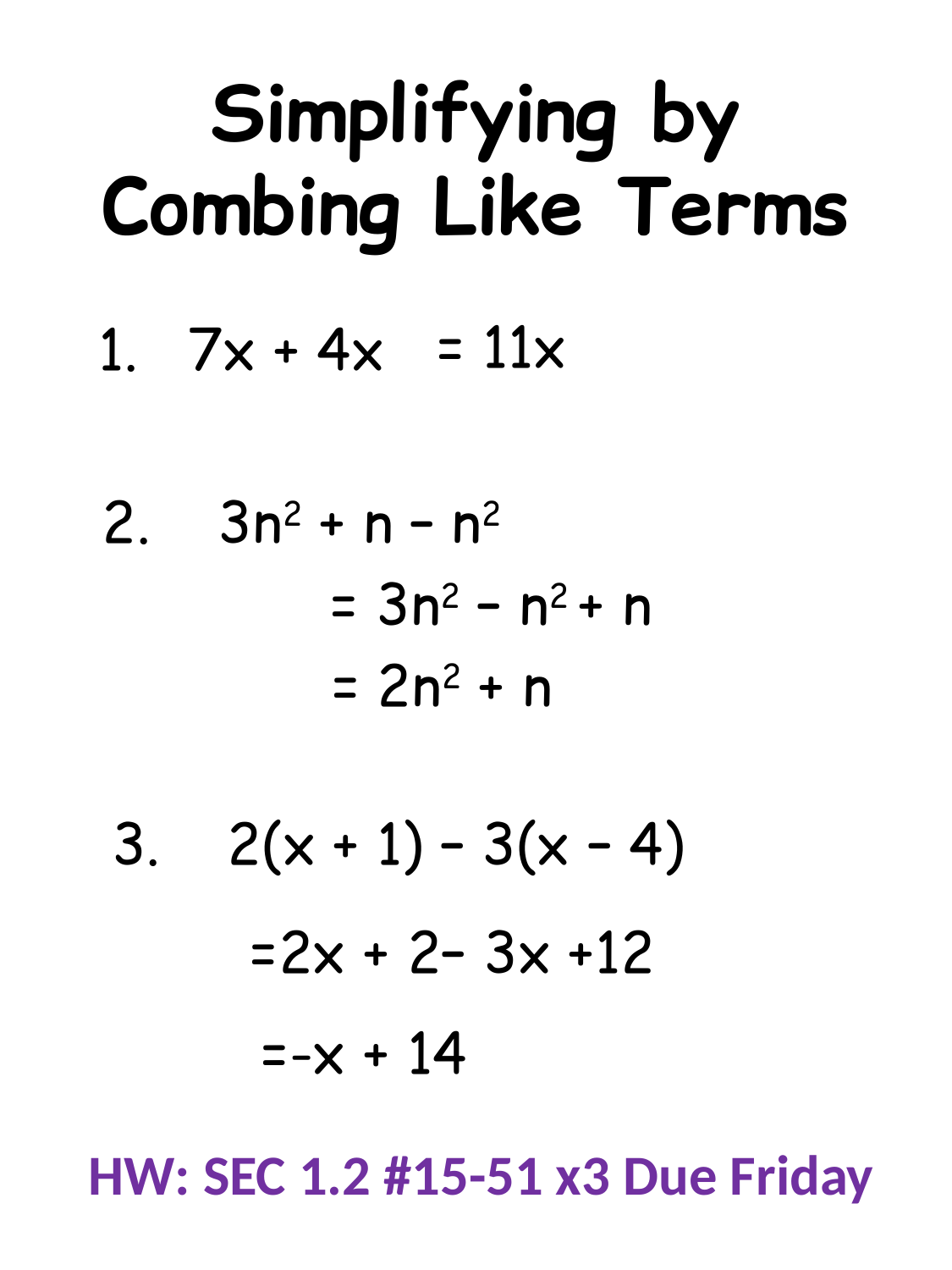

# Simplifying by Combing Like Terms
= 11x
1.   7x + 4x
2.    3n2 + n – n2
= 3n2 – n2 + n
= 2n2 + n
3.    2(x + 1) – 3(x – 4)
=2x + 2– 3x +12
=-x + 14
HW: SEC 1.2 #15-51 x3 Due Friday